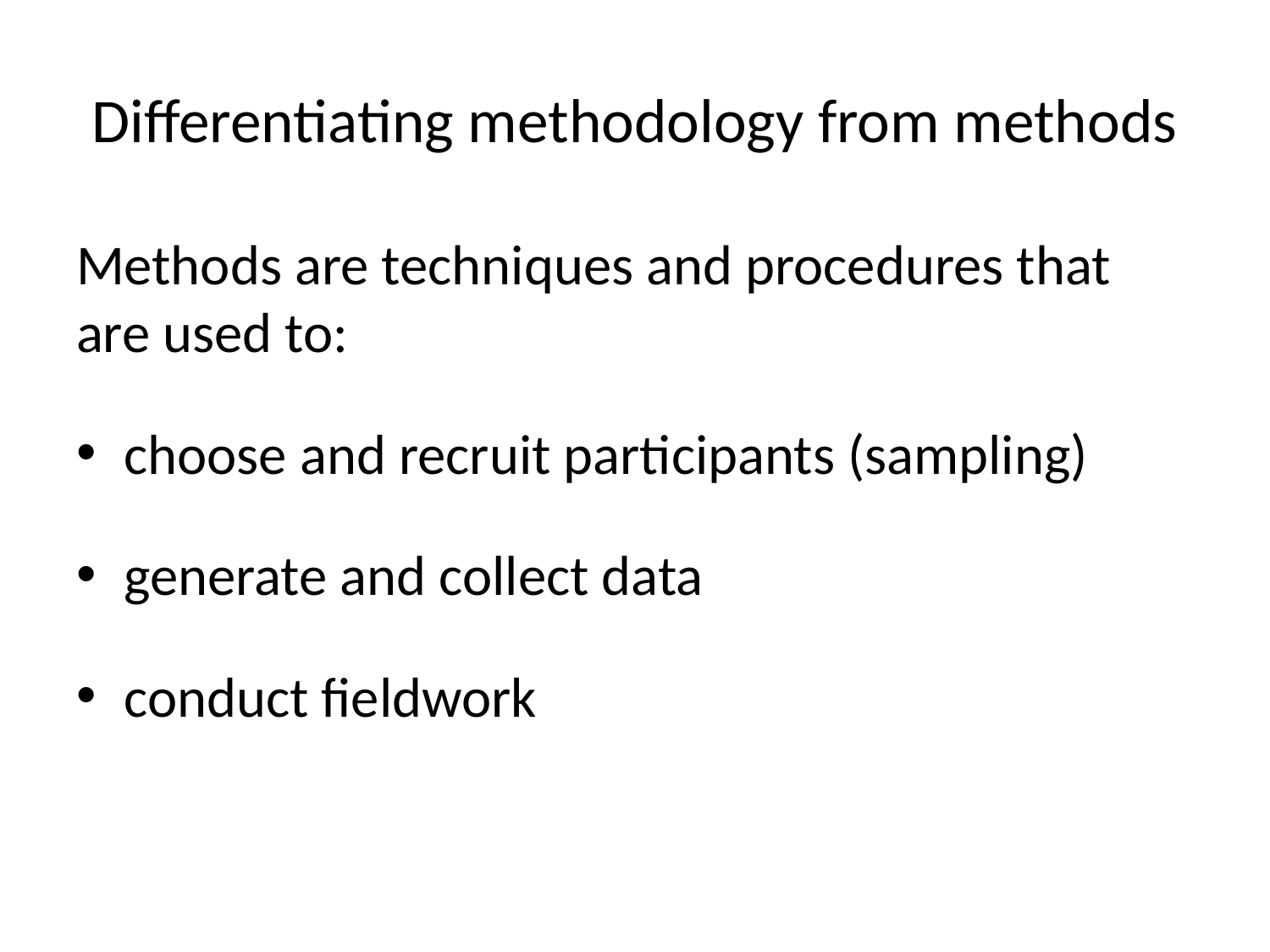

# Differentiating methodology from methods
Methods are techniques and procedures that are used to:
choose and recruit participants (sampling)
generate and collect data
conduct fieldwork